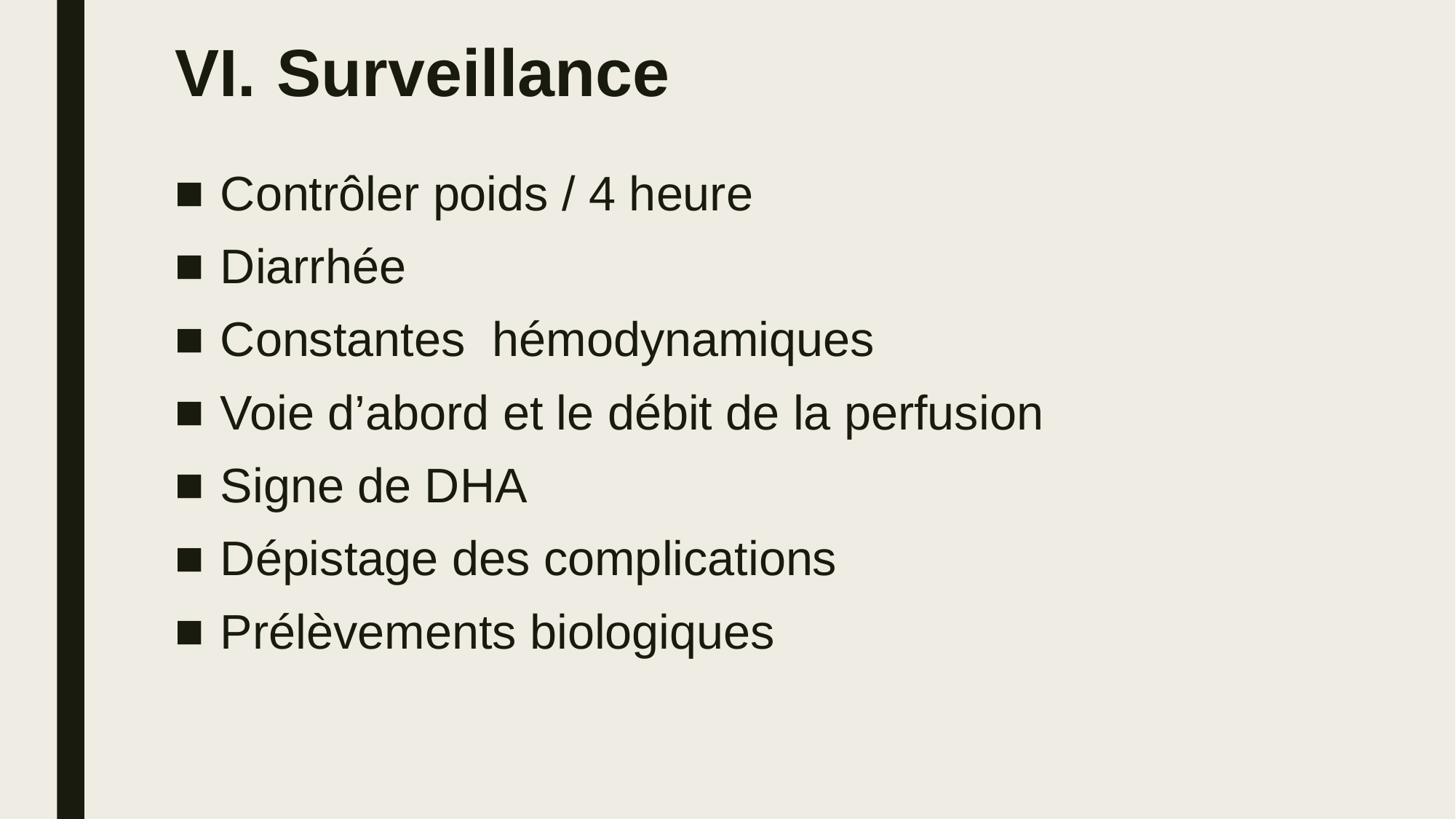

# Surveillance
Contrôler poids / 4 heure
Diarrhée
Constantes  hémodynamiques
Voie d’abord et le débit de la perfusion
Signe de DHA
Dépistage des complications
Prélèvements biologiques